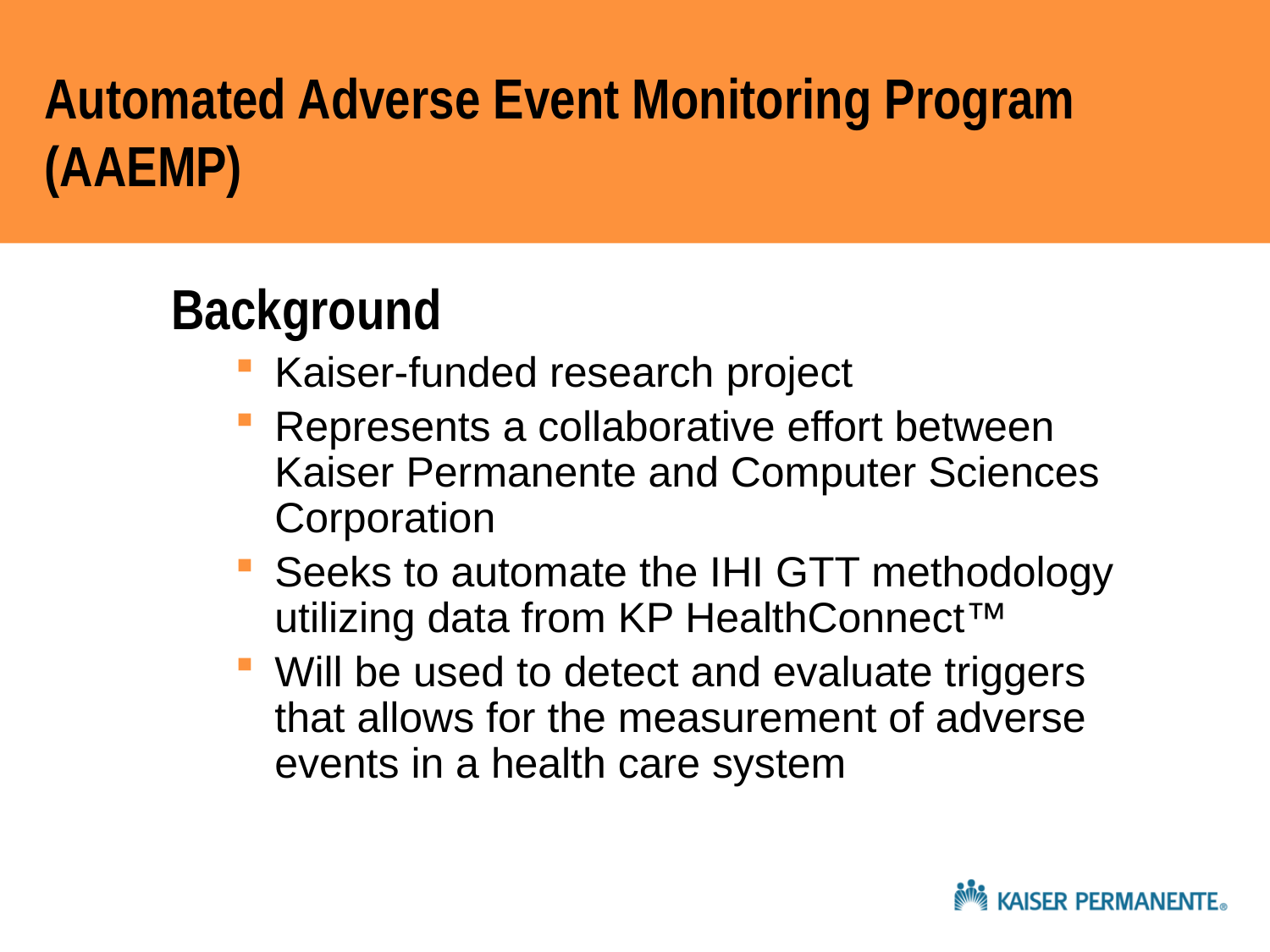

# Automated Adverse Event Monitoring Program (AAEMP)
Background
Kaiser-funded research project
Represents a collaborative effort between Kaiser Permanente and Computer Sciences Corporation
Seeks to automate the IHI GTT methodology utilizing data from KP HealthConnect™
Will be used to detect and evaluate triggers that allows for the measurement of adverse events in a health care system